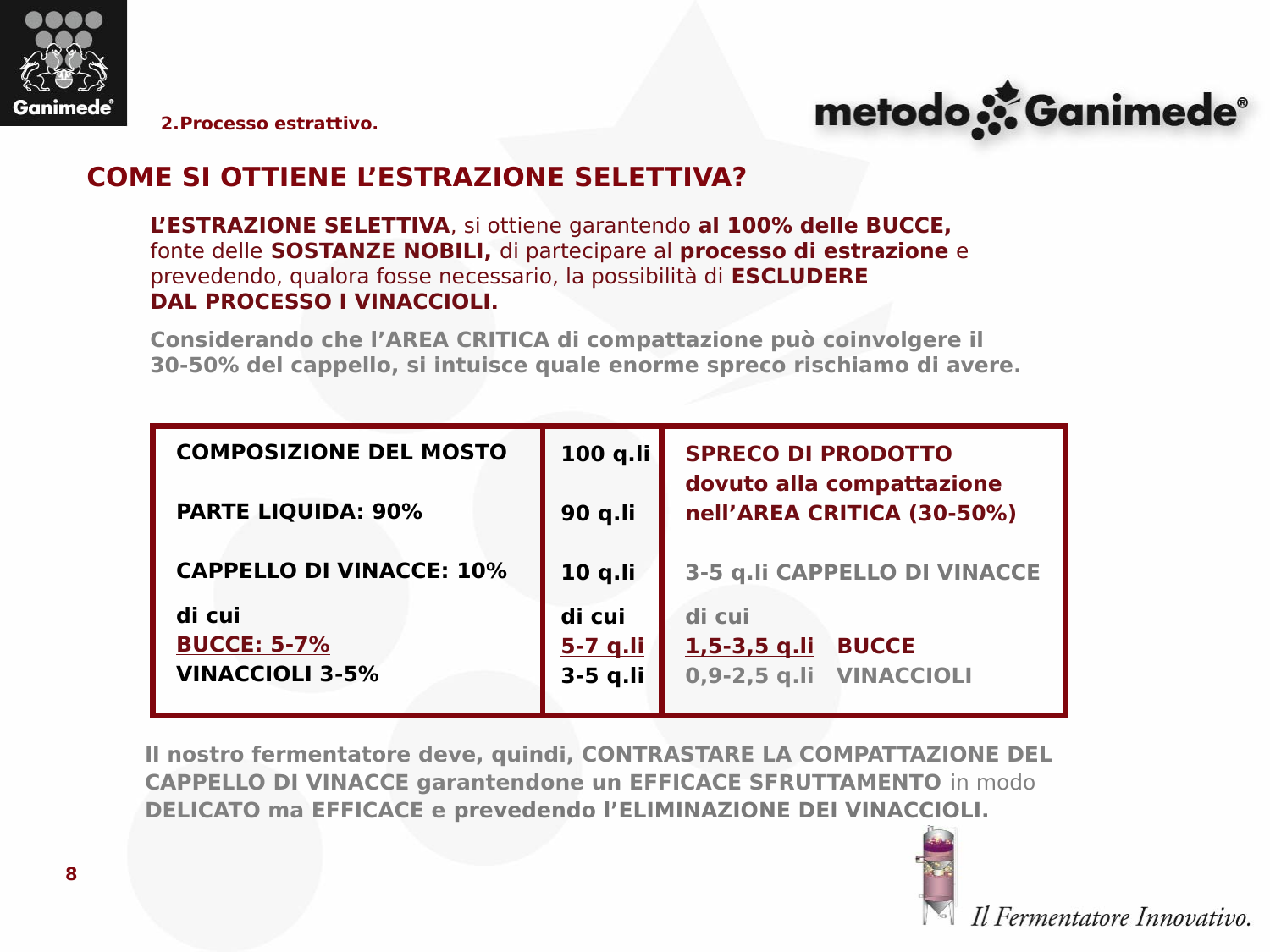

2.Processo estrattivo.
COME SI OTTIENE L’ESTRAZIONE SELETTIVA?
L’ESTRAZIONE SELETTIVA, si ottiene garantendo al 100% delle BUCCE,
fonte delle SOSTANZE NOBILI, di partecipare al processo di estrazione e prevedendo, qualora fosse necessario, la possibilità di ESCLUDERE
DAL PROCESSO I VINACCIOLI.
Considerando che l’AREA CRITICA di compattazione può coinvolgere il
30-50% del cappello, si intuisce quale enorme spreco rischiamo di avere.

COMPOSIZIONE DEL MOSTO

PARTE LIQUIDA: 90%

CAPPELLO DI VINACCE: 10%

di cui
BUCCE: 5-7%
VINACCIOLI 3-5%

100 q.li

90 q.li

10 q.li

di cui
5-7 q.li
3-5 q.li

SPRECO DI PRODOTTO
dovuto alla compattazione
nell’AREA CRITICA (30-50%)

3-5 q.li CAPPELLO DI VINACCE

di cui
1,5-3,5 q.li   BUCCE
0,9-2,5 q.li   VINACCIOLI

Il nostro fermentatore deve, quindi, CONTRASTARE LA COMPATTAZIONE DEL CAPPELLO DI VINACCE garantendone un EFFICACE SFRUTTAMENTO in modo DELICATO ma EFFICACE e prevedendo l’ELIMINAZIONE DEI VINACCIOLI.
8